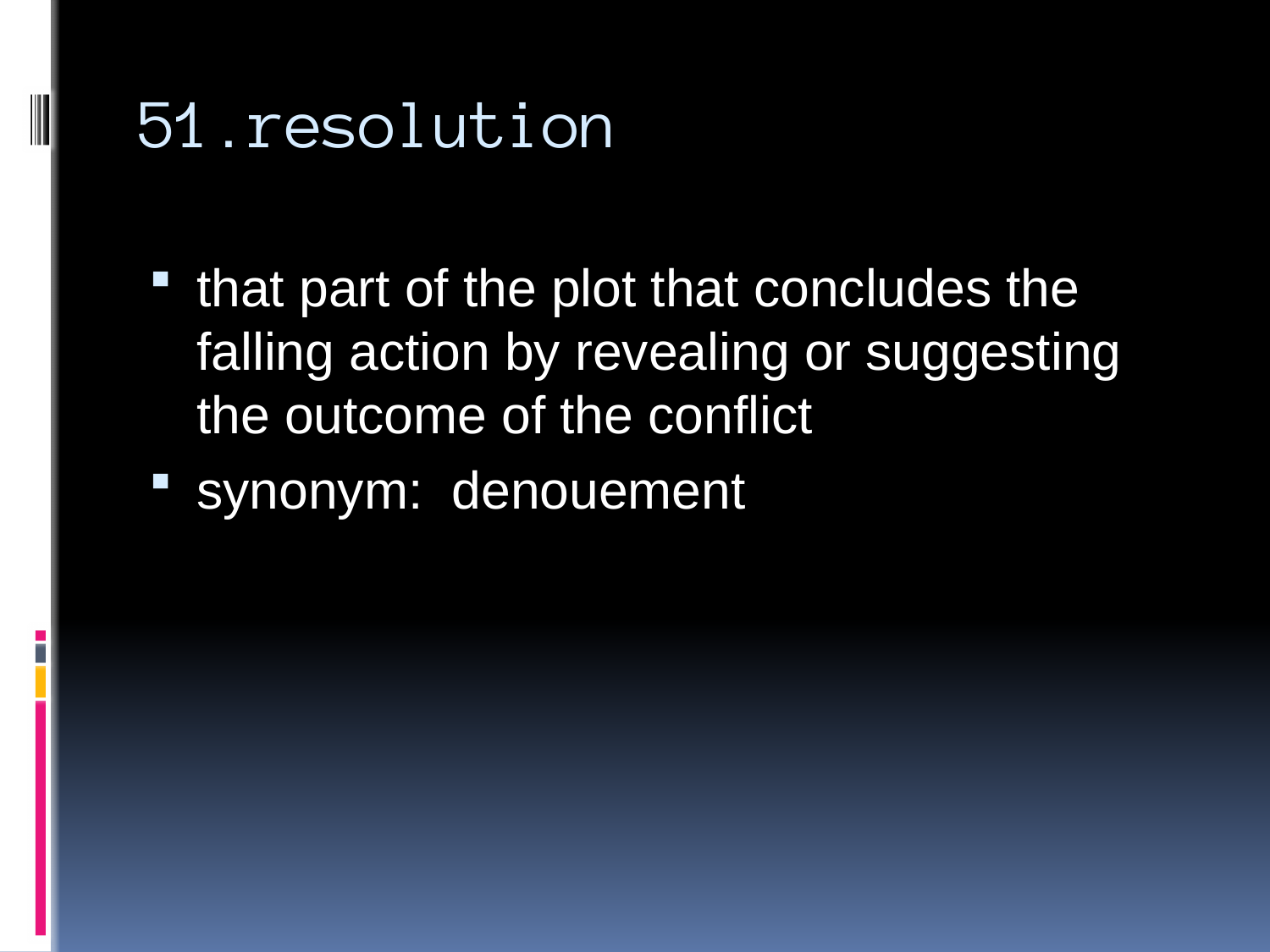

# 51.resolution
that part of the plot that concludes the falling action by revealing or suggesting the outcome of the conflict
synonym:  denouement